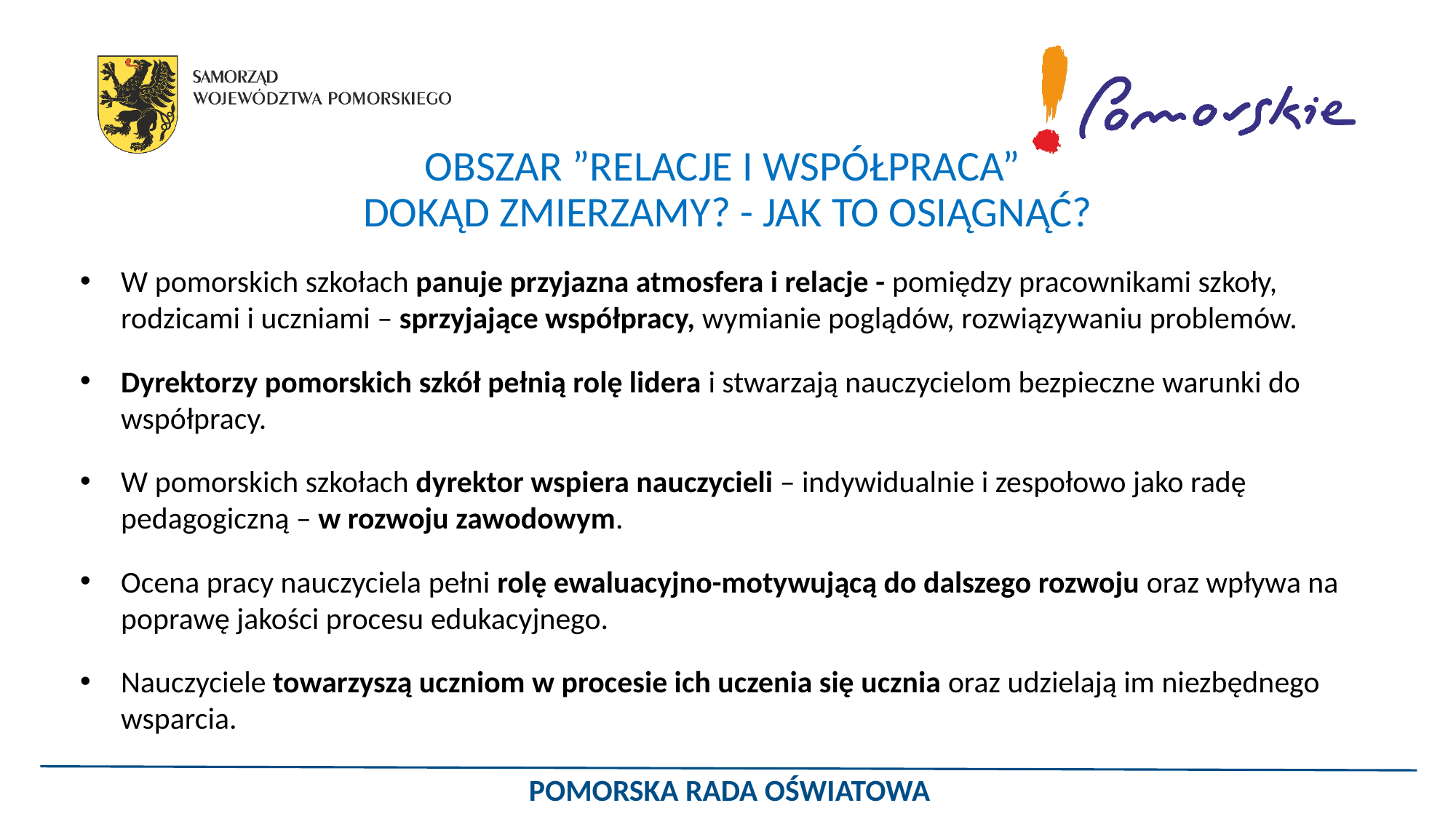

# OBSZAR ”RELACJE I WSPÓŁPRACA” DOKĄD ZMIERZAMY? - JAK TO OSIĄGNĄĆ?
W pomorskich szkołach panuje przyjazna atmosfera i relacje - pomiędzy pracownikami szkoły, rodzicami i uczniami – sprzyjające współpracy, wymianie poglądów, rozwiązywaniu problemów.
Dyrektorzy pomorskich szkół pełnią rolę lidera i stwarzają nauczycielom bezpieczne warunki do współpracy.
W pomorskich szkołach dyrektor wspiera nauczycieli – indywidualnie i zespołowo jako radę pedagogiczną – w rozwoju zawodowym.
Ocena pracy nauczyciela pełni rolę ewaluacyjno-motywującą do dalszego rozwoju oraz wpływa na poprawę jakości procesu edukacyjnego.
Nauczyciele towarzyszą uczniom w procesie ich uczenia się ucznia oraz udzielają im niezbędnego wsparcia.